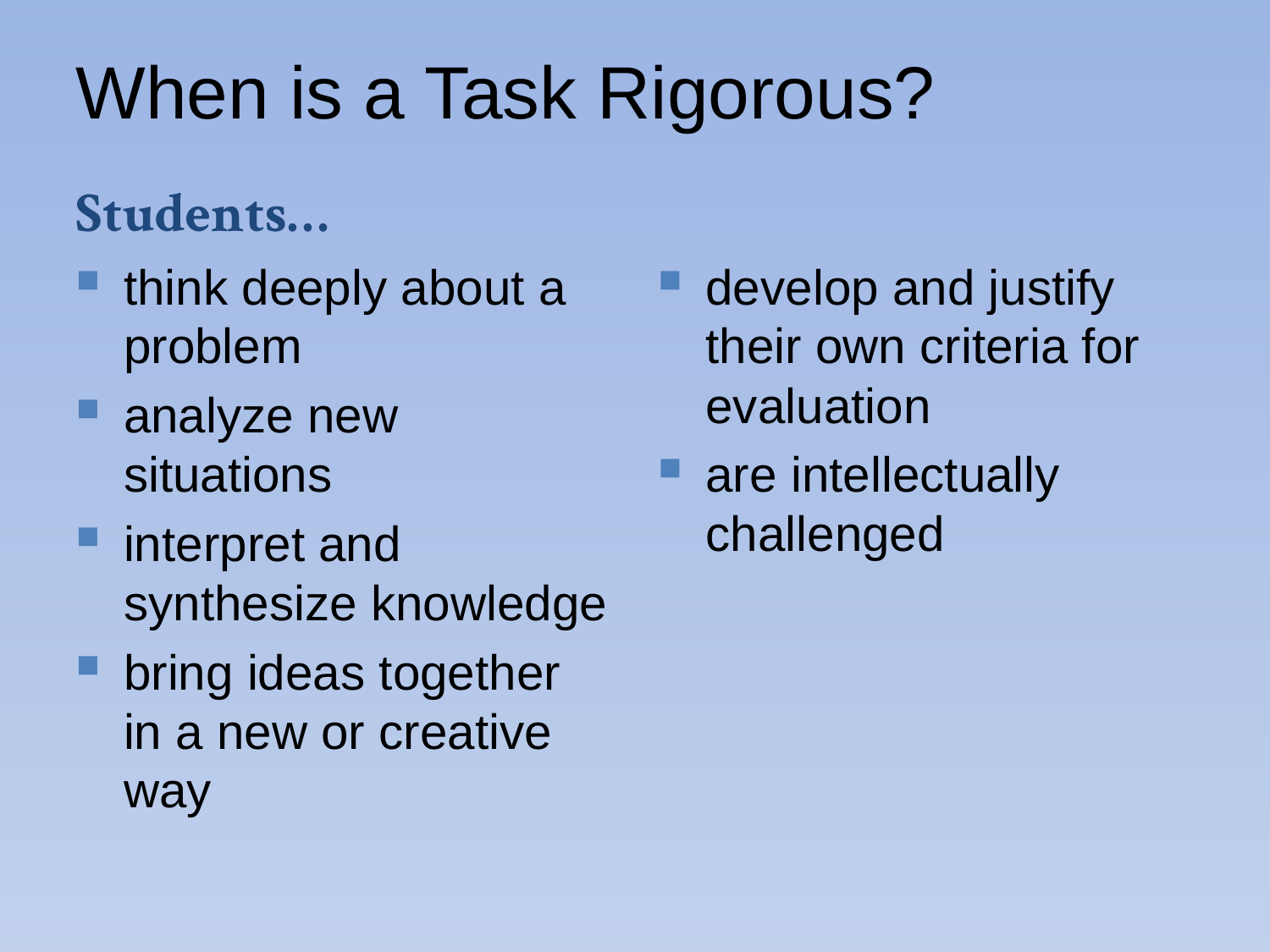

When is a Task Rigorous?
Students…
think deeply about a problem
analyze new situations
interpret and synthesize knowledge
bring ideas together in a new or creative way
develop and justify their own criteria for evaluation
are intellectually challenged